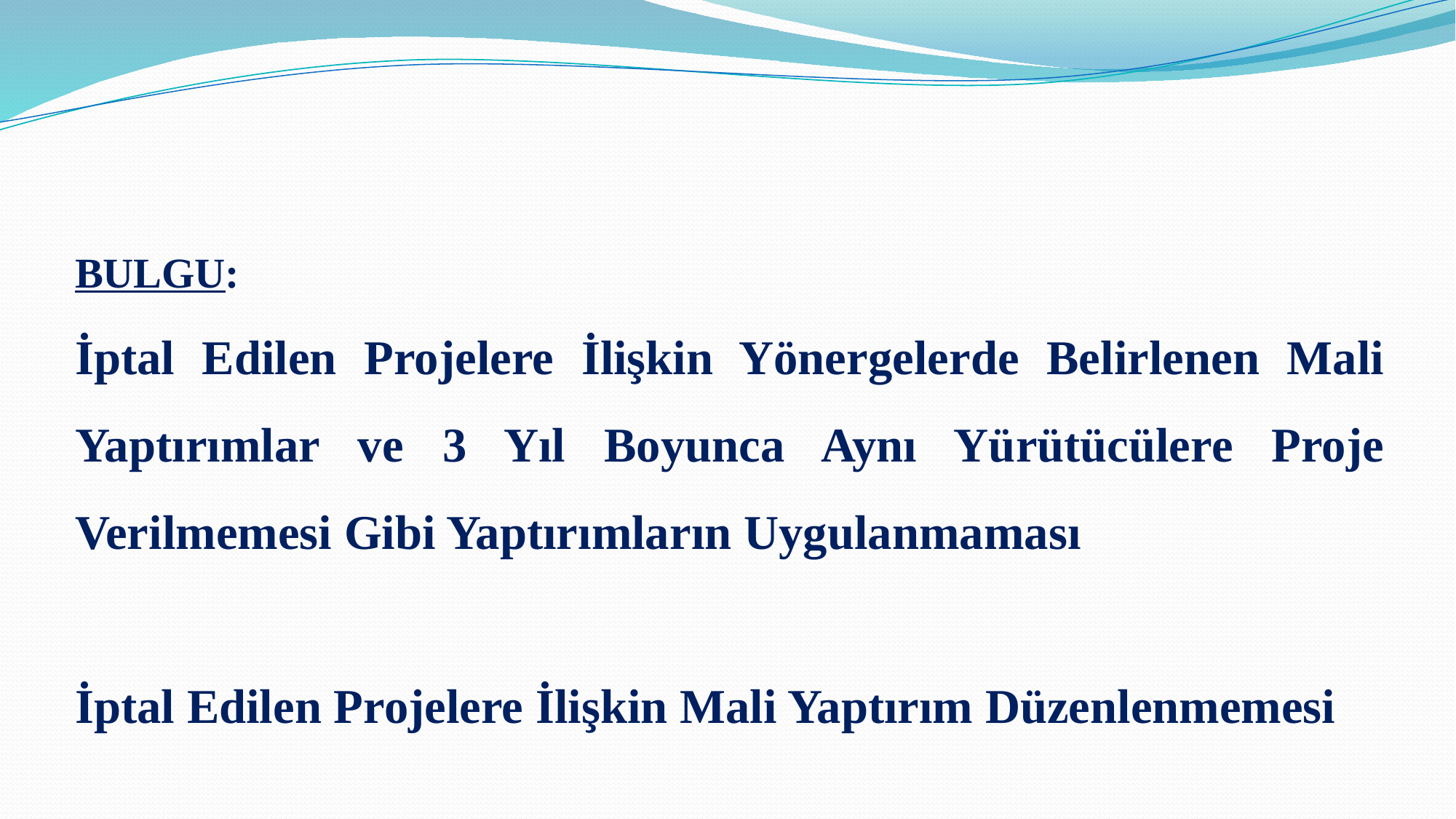

BULGU:
İptal Edilen Projelere İlişkin Yönergelerde Belirlenen Mali Yaptırımlar ve 3 Yıl Boyunca Aynı Yürütücülere Proje Verilmemesi Gibi Yaptırımların Uygulanmaması

İptal Edilen Projelere İlişkin Mali Yaptırım Düzenlenmemesi